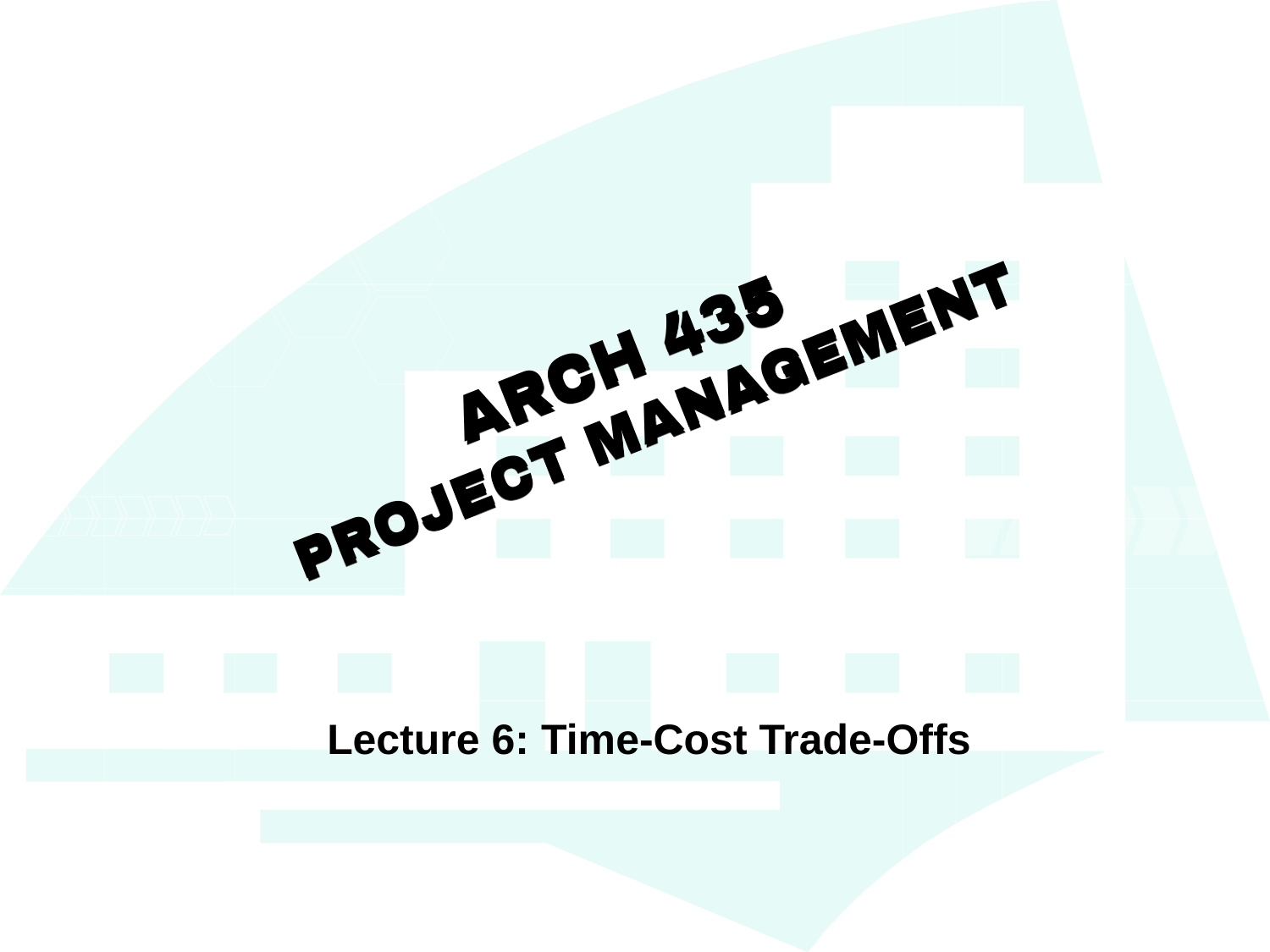

ARCH 435
 PROJECT MANAGEMENT
Lecture 6: Time-Cost Trade-Offs
1